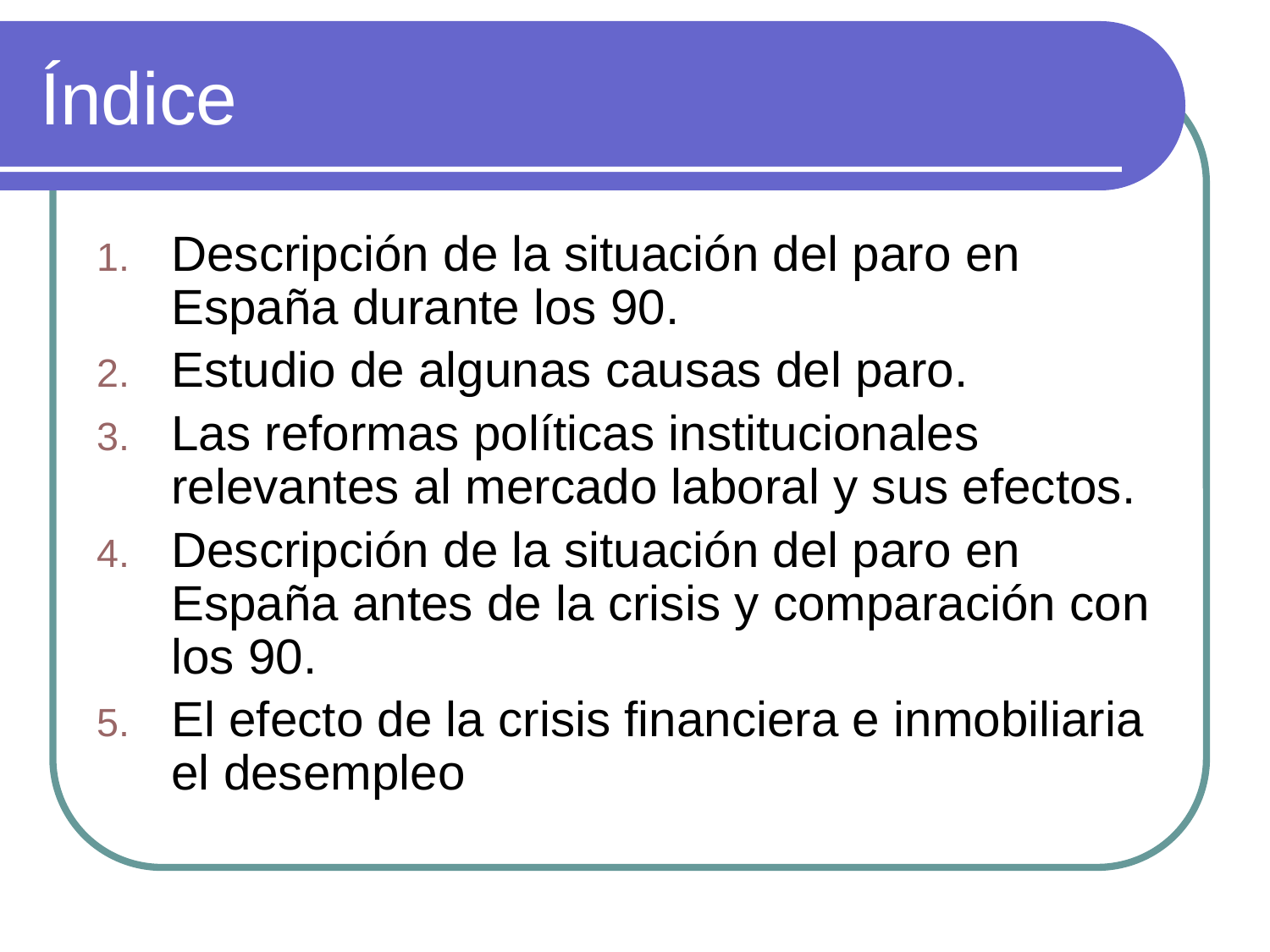

# Índice
Descripción de la situación del paro en España durante los 90.
Estudio de algunas causas del paro.
Las reformas políticas institucionales relevantes al mercado laboral y sus efectos.
Descripción de la situación del paro en España antes de la crisis y comparación con los 90.
El efecto de la crisis financiera e inmobiliaria el desempleo